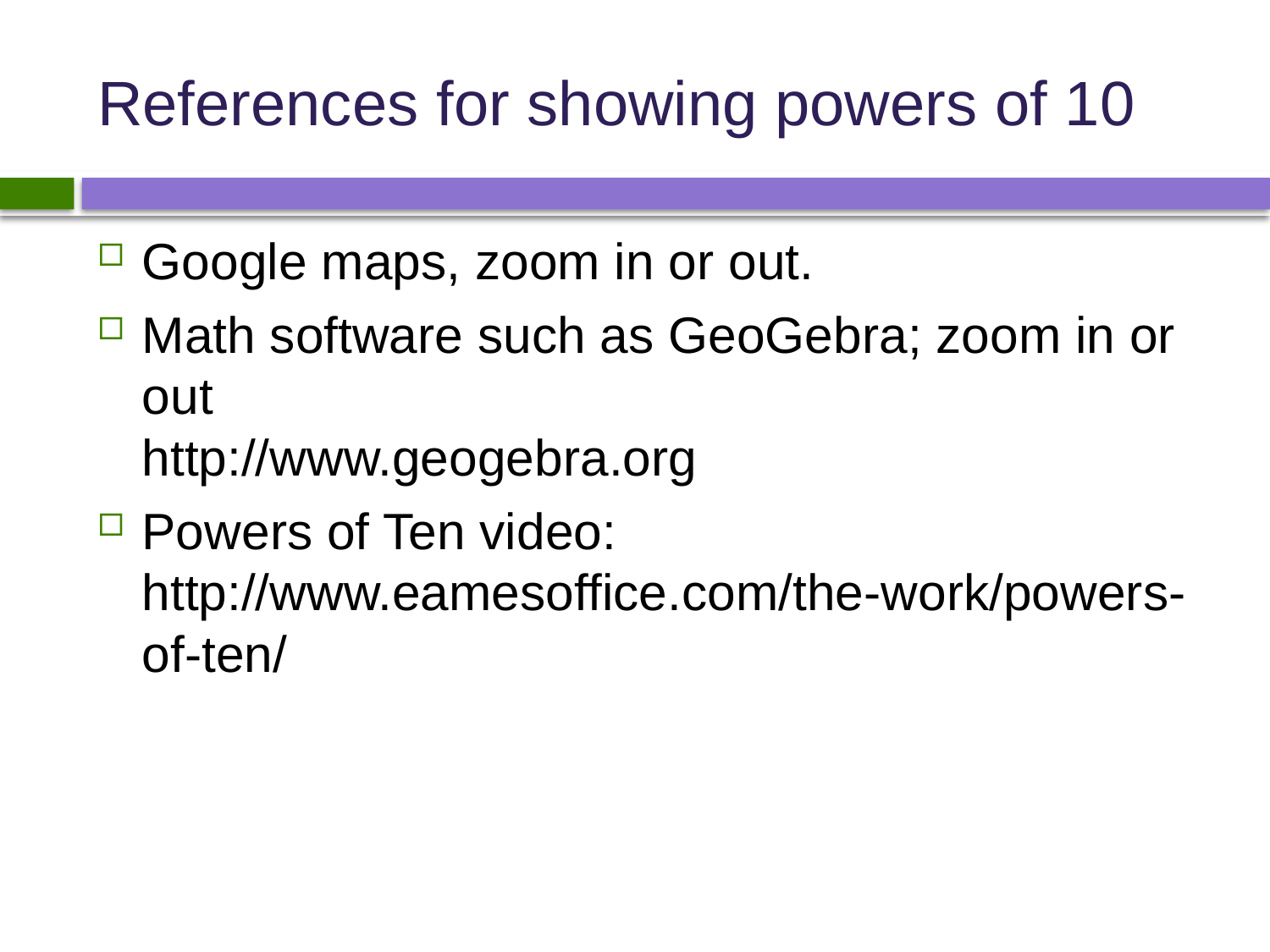

# References for showing powers of 10
Google maps, zoom in or out.
Math software such as GeoGebra; zoom in or out
http://www.geogebra.org
Powers of Ten video:
http://www.eamesoffice.com/the-work/powers-of-ten/